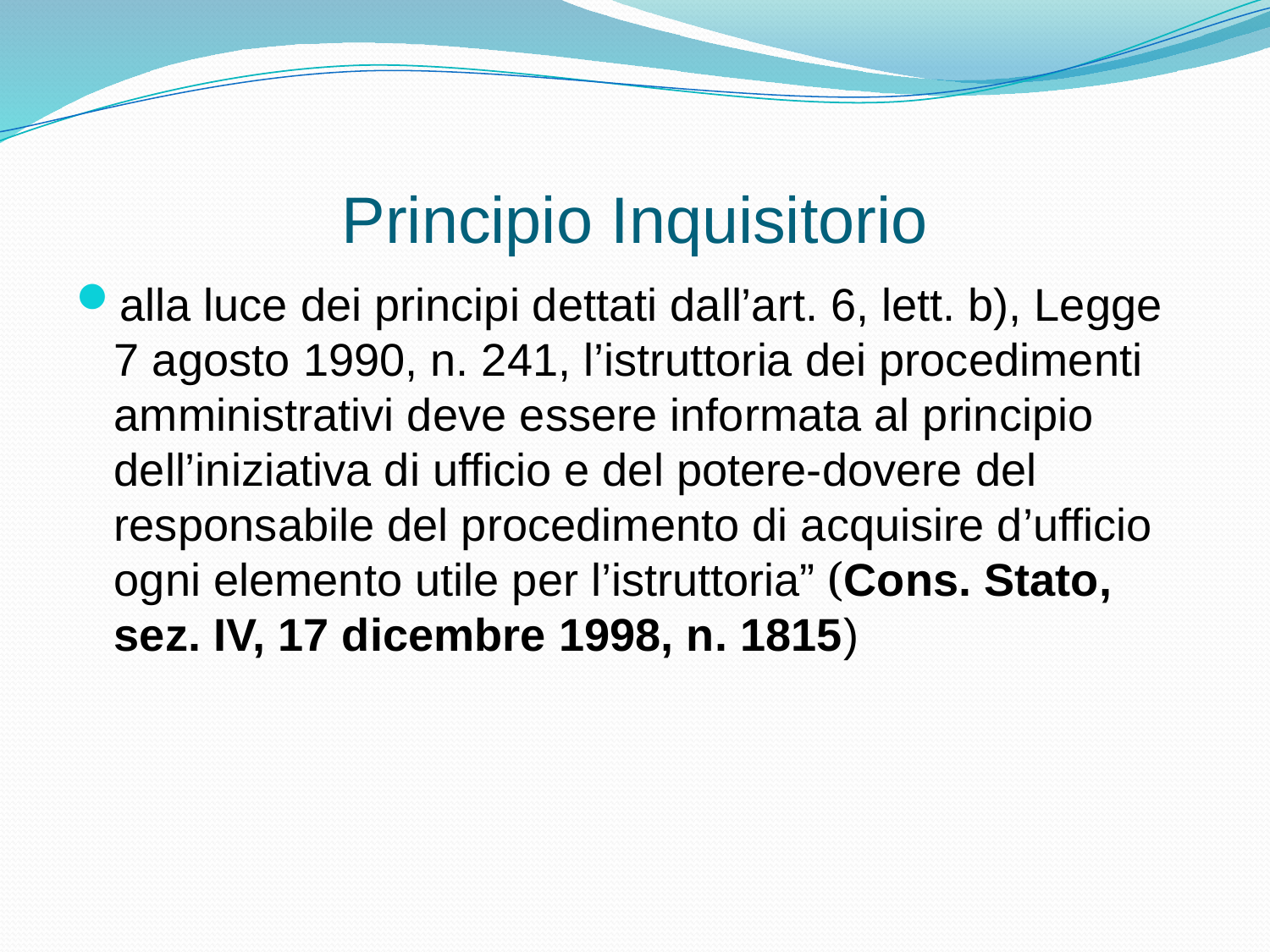

# Principio Inquisitorio
alla luce dei principi dettati dall’art. 6, lett. b), Legge 7 agosto 1990, n. 241, l’istruttoria dei procedimenti amministrativi deve essere informata al principio dell’iniziativa di ufficio e del potere-dovere del responsabile del procedimento di acquisire d’ufficio ogni elemento utile per l’istruttoria” (Cons. Stato, sez. IV, 17 dicembre 1998, n. 1815)